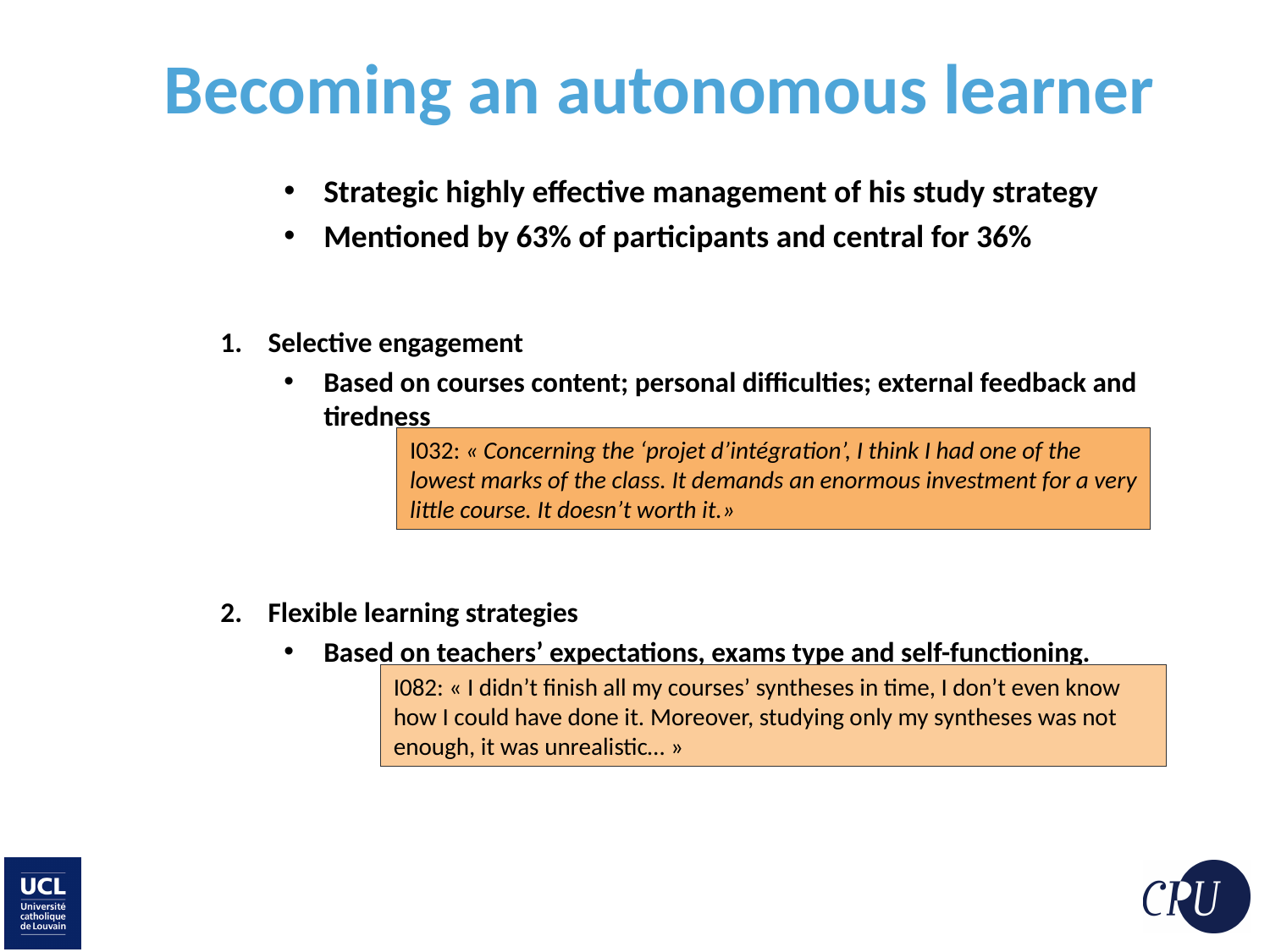

# Becoming an autonomous learner
Strategic highly effective management of his study strategy
Mentioned by 63% of participants and central for 36%

Selective engagement
Based on courses content; personal difficulties; external feedback and tiredness

Flexible learning strategies
Based on teachers’ expectations, exams type and self-functioning.

I032: « Concerning the ‘projet d’intégration’, I think I had one of the lowest marks of the class. It demands an enormous investment for a very little course. It doesn’t worth it.»
I082: « I didn’t finish all my courses’ syntheses in time, I don’t even know how I could have done it. Moreover, studying only my syntheses was not enough, it was unrealistic… »